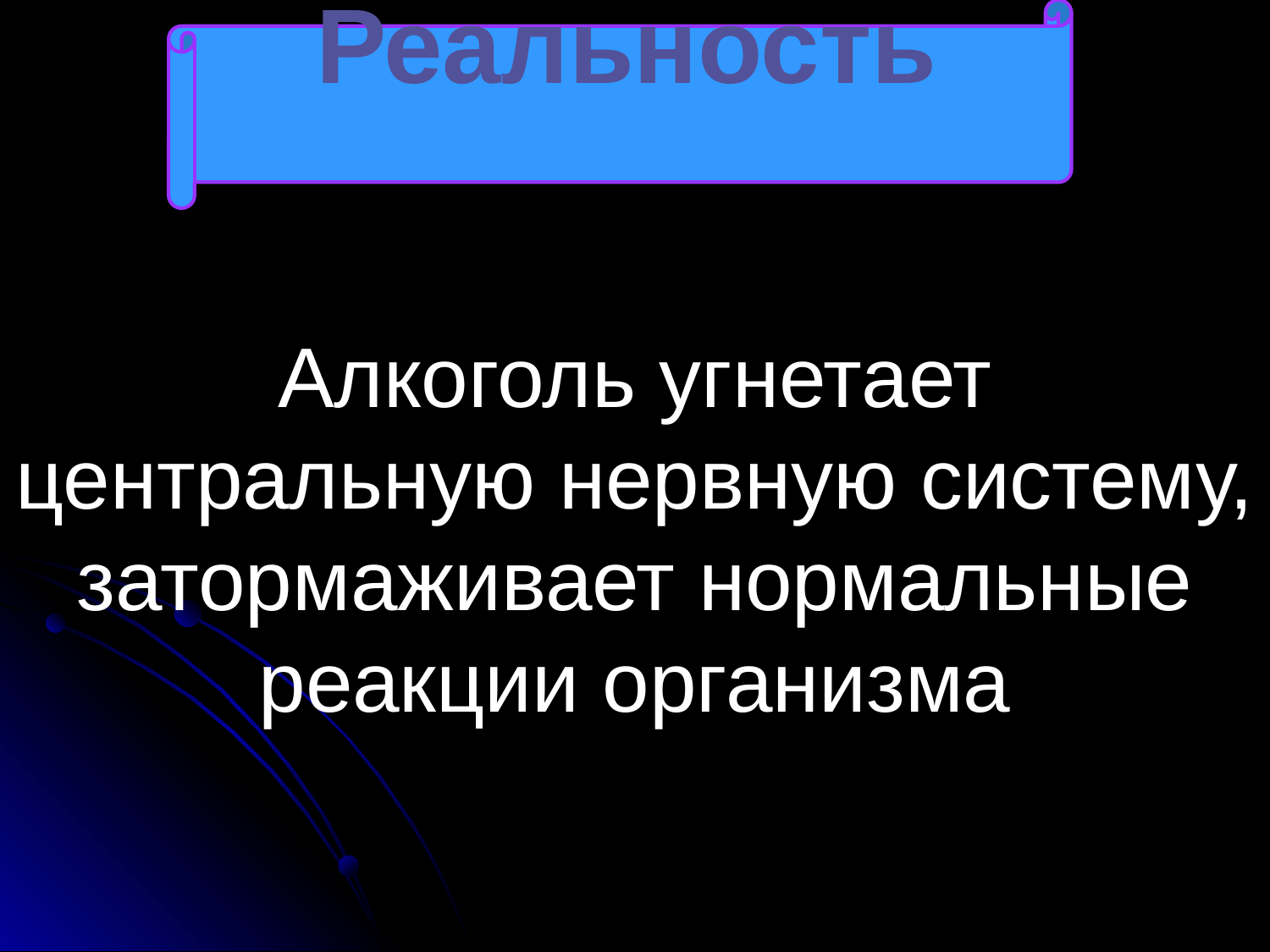

Реальность

Алкоголь угнетает центральную нервную систему, затормаживает нормальные реакции организма